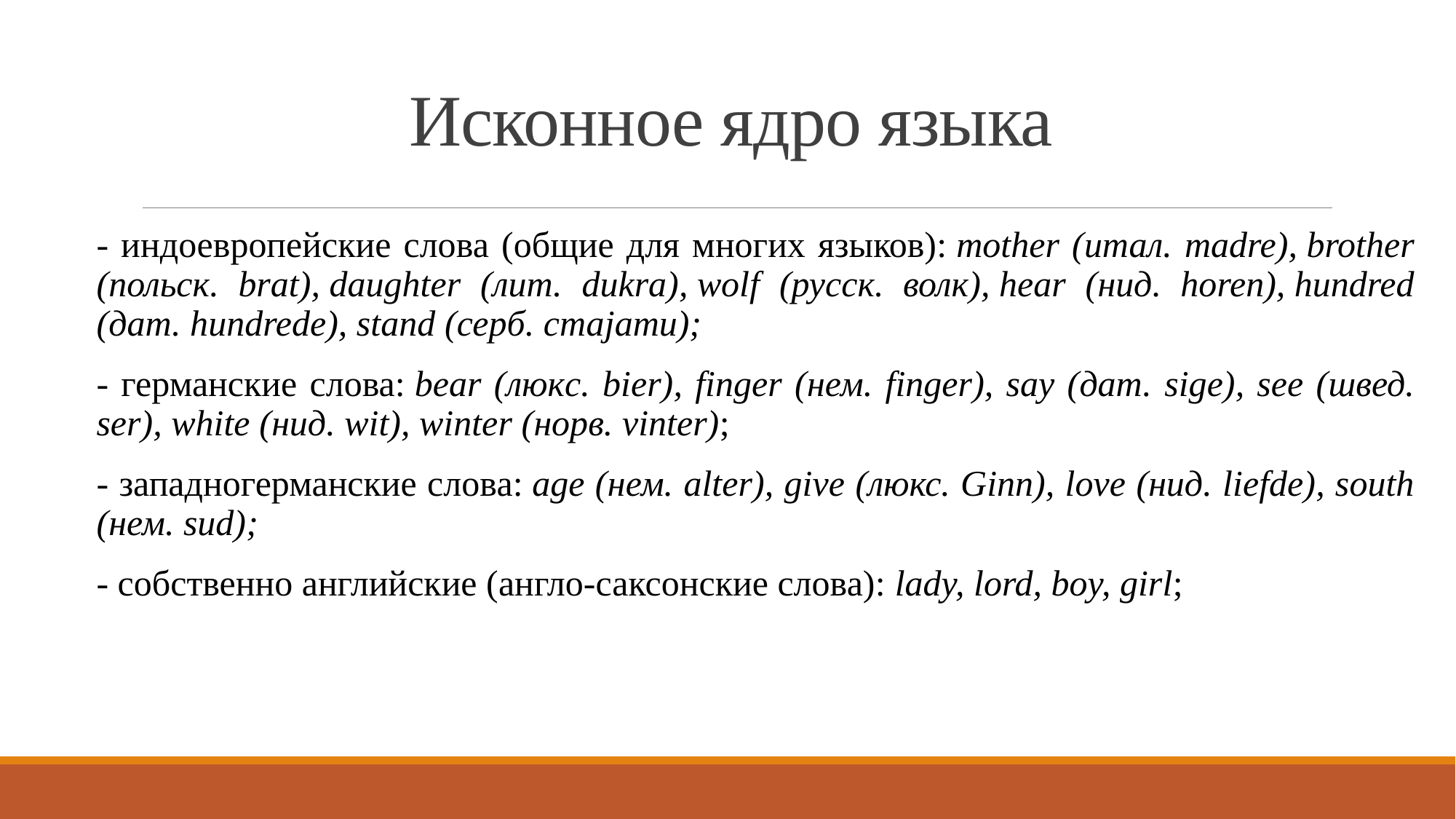

# Исконное ядро языка
- индоевропейские слова (общие для многих языков): mother (итал. madre), brother (польск. brat), daughter (лит. dukra), wolf (русск. волк), hear (нид. horen), hundred (дат. hundrede), stand (серб. стаjати);
- германские слова: bear (люкc. bier), finger (нем. finger), say (дат. sige), see (швед. ser), white (нид. wit), winter (норв. vinter);
- западногерманские слова: age (нем. alter), give (люкс. Ginn), love (нид. liefde), south (нем. sud);
- собственно английские (англо-саксонские слова): lady, lord, boy, girl;